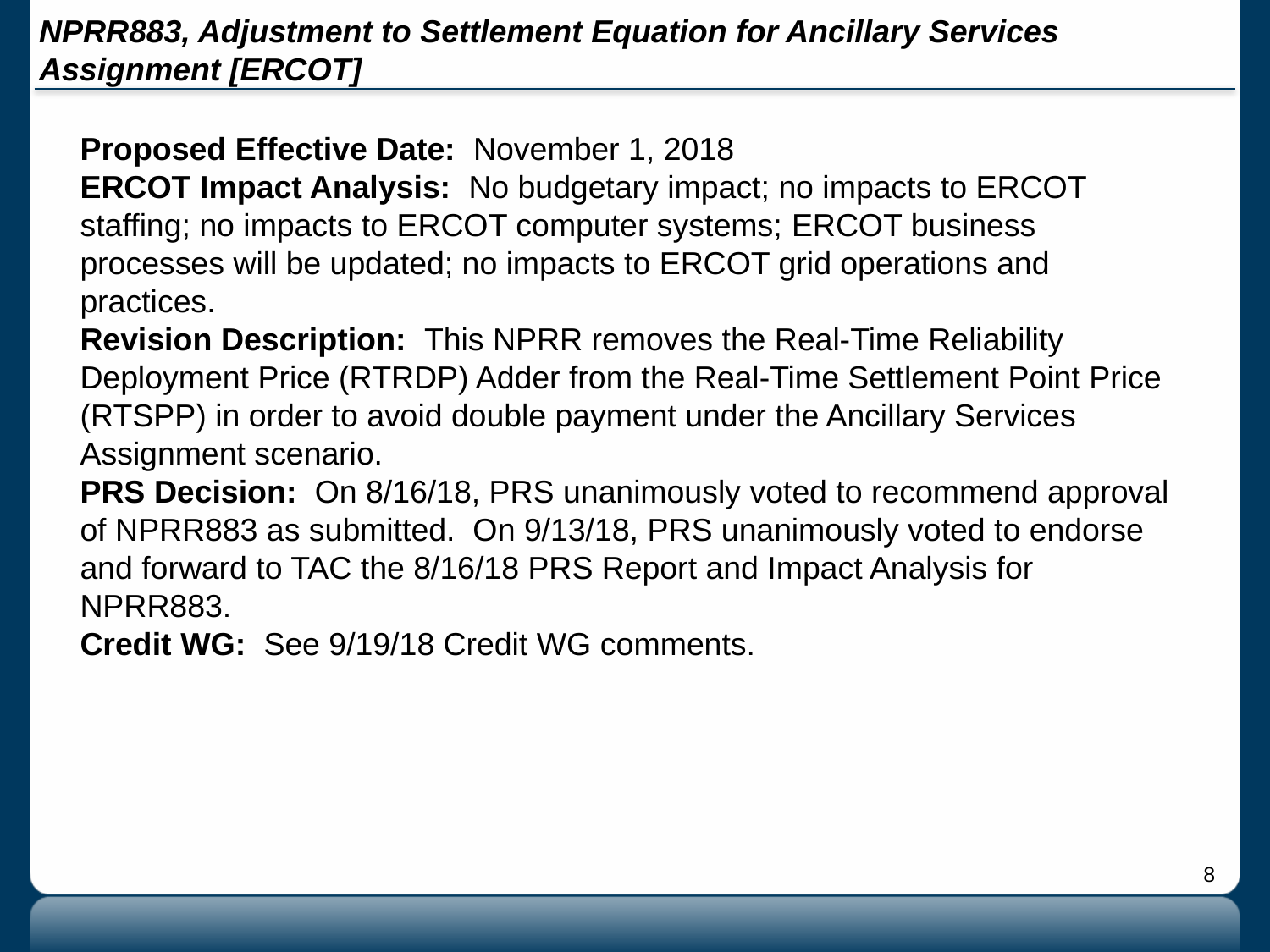

# NPRR883, Adjustment to Settlement Equation for Ancillary Services Assignment [ERCOT]
Proposed Effective Date:  November 1, 2018
ERCOT Impact Analysis:  No budgetary impact; no impacts to ERCOT staffing; no impacts to ERCOT computer systems; ERCOT business processes will be updated; no impacts to ERCOT grid operations and practices.
Revision Description:  This NPRR removes the Real-Time Reliability Deployment Price (RTRDP) Adder from the Real-Time Settlement Point Price (RTSPP) in order to avoid double payment under the Ancillary Services Assignment scenario.
PRS Decision:  On 8/16/18, PRS unanimously voted to recommend approval of NPRR883 as submitted.  On 9/13/18, PRS unanimously voted to endorse and forward to TAC the 8/16/18 PRS Report and Impact Analysis for NPRR883.
Credit WG:  See 9/19/18 Credit WG comments.